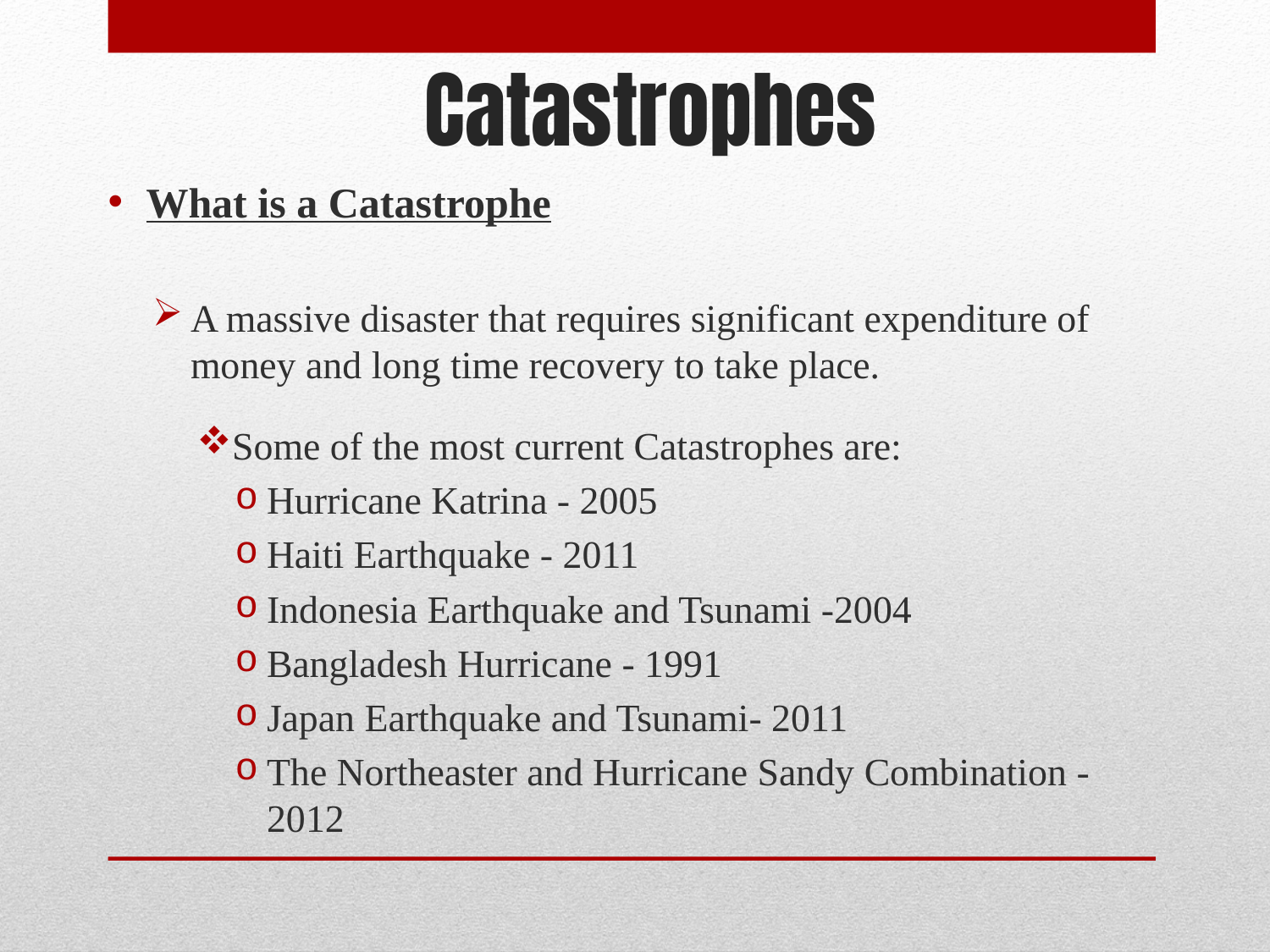

Catastrophes
What is a Catastrophe

A massive disaster that requires significant expenditure of money and long time recovery to take place.

Some of the most current Catastrophes are:
Hurricane Katrina - 2005
Haiti Earthquake - 2011
Indonesia Earthquake and Tsunami -2004
Bangladesh Hurricane - 1991
Japan Earthquake and Tsunami- 2011
The Northeaster and Hurricane Sandy Combination - 2012